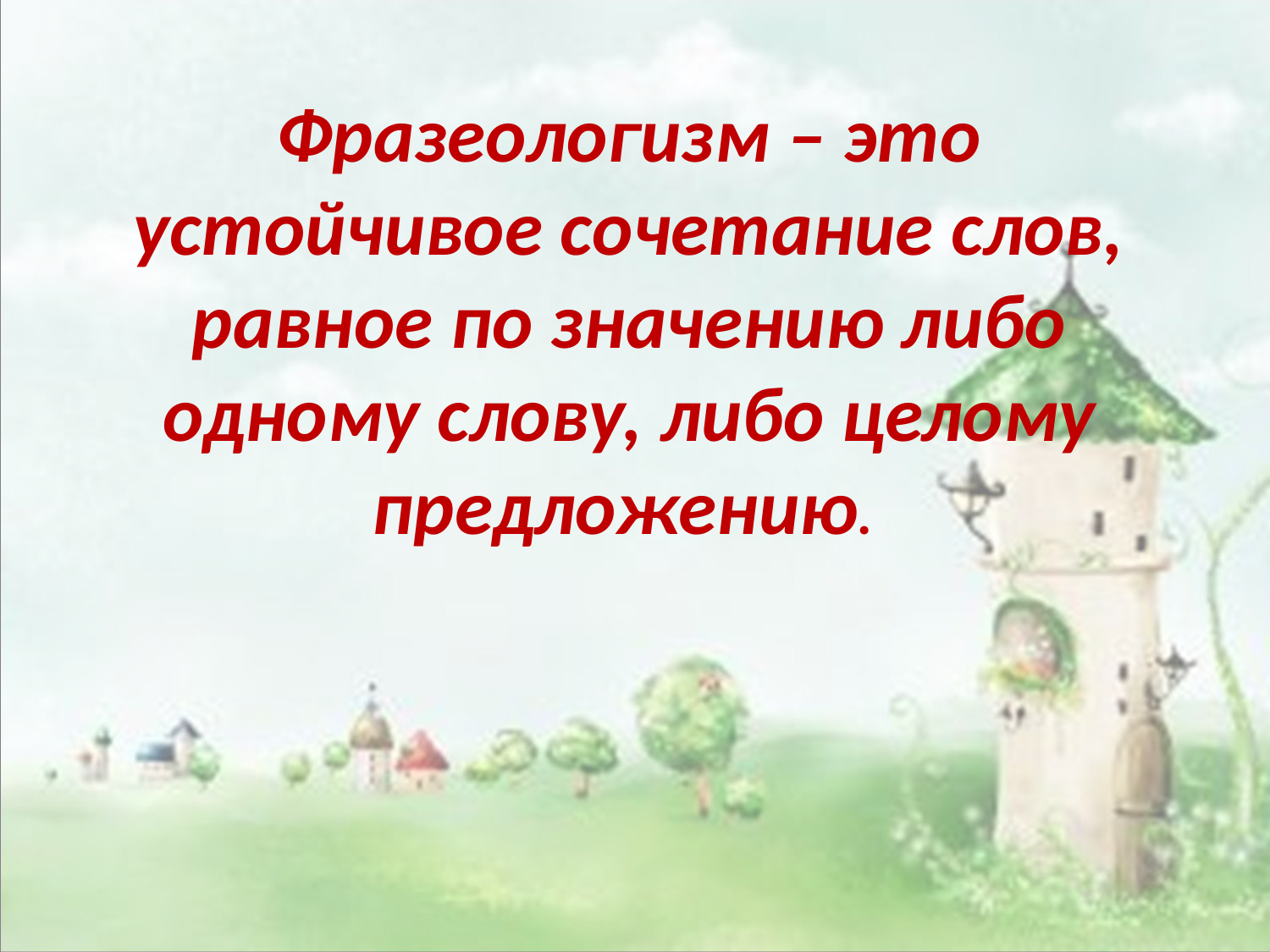

# Фразеологизм – это устойчивое сочетание слов, равное по значению либо одному слову, либо целому предложению.